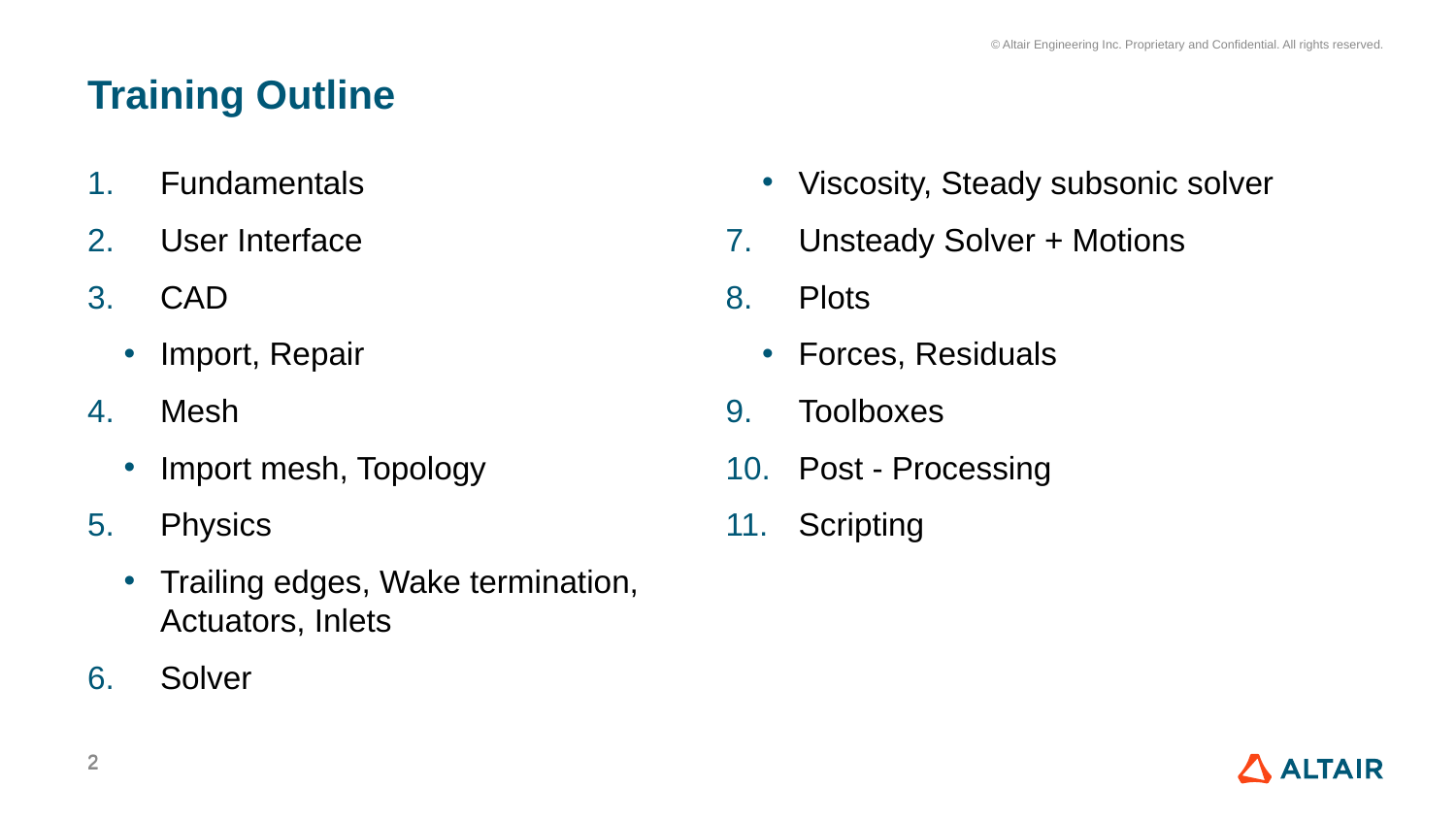

# Training Outline
Fundamentals
User Interface
CAD
Import, Repair
Mesh
Import mesh, Topology
Physics
Trailing edges, Wake termination, Actuators, Inlets
Solver
Viscosity, Steady subsonic solver
Unsteady Solver + Motions
Plots
Forces, Residuals
Toolboxes
Post - Processing
Scripting

2
2